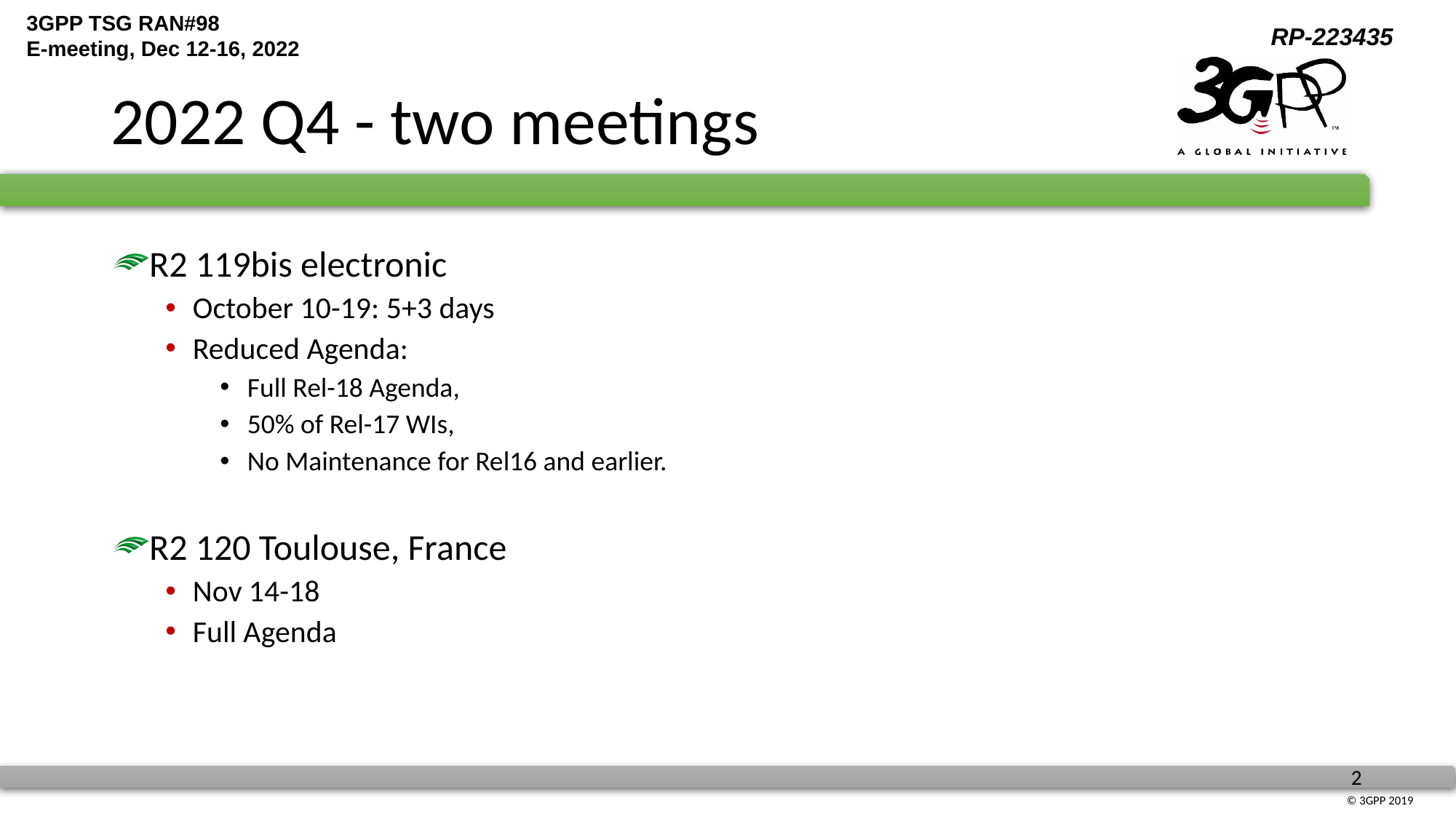

# 2022 Q4 - two meetings
R2 119bis electronic
October 10-19: 5+3 days
Reduced Agenda:
Full Rel-18 Agenda,
50% of Rel-17 WIs,
No Maintenance for Rel16 and earlier.

R2 120 Toulouse, France
Nov 14-18
Full Agenda